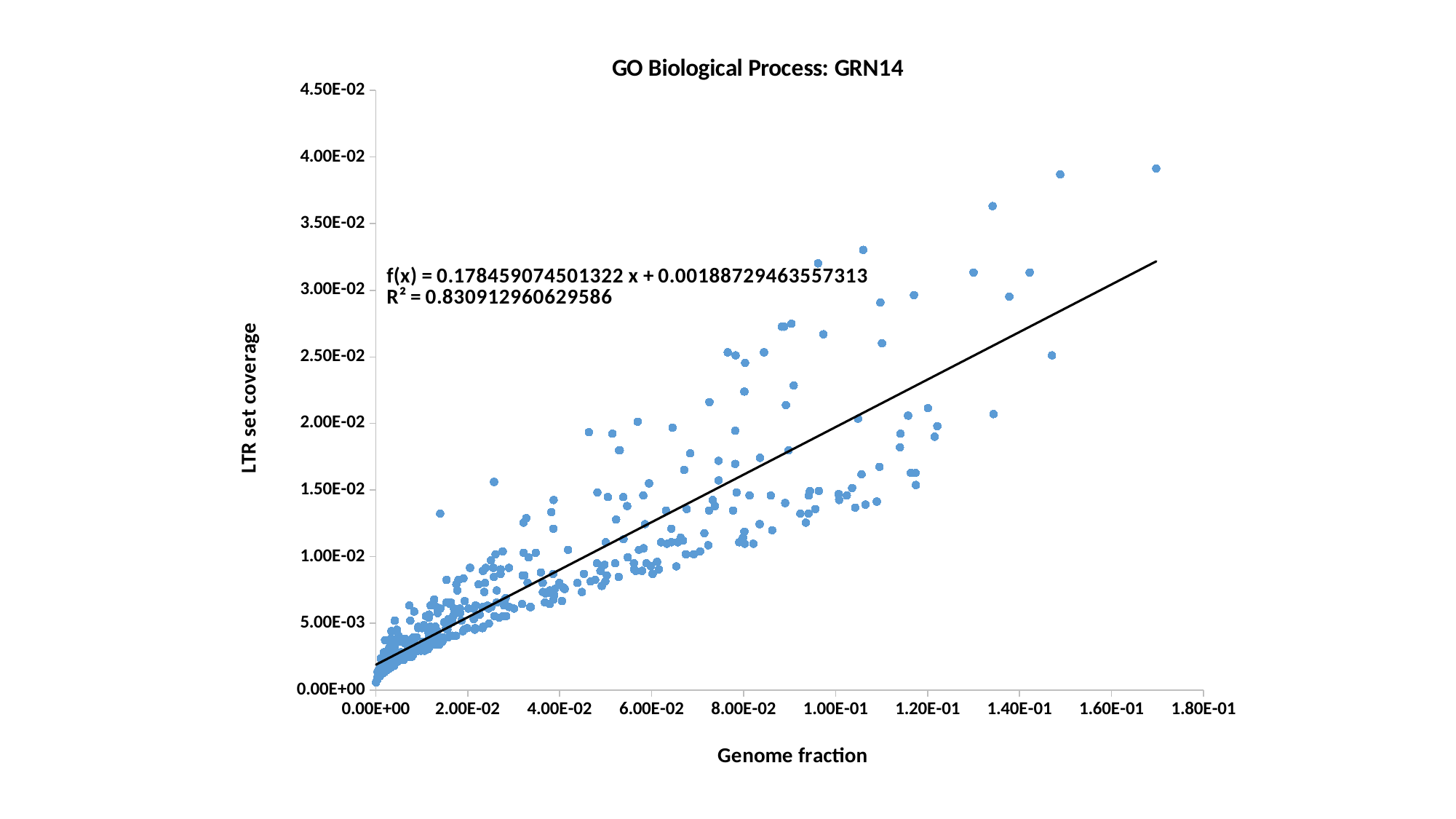

### Chart: GO Biological Process: GRN14

| Category | LTR fraction |
|---|---|